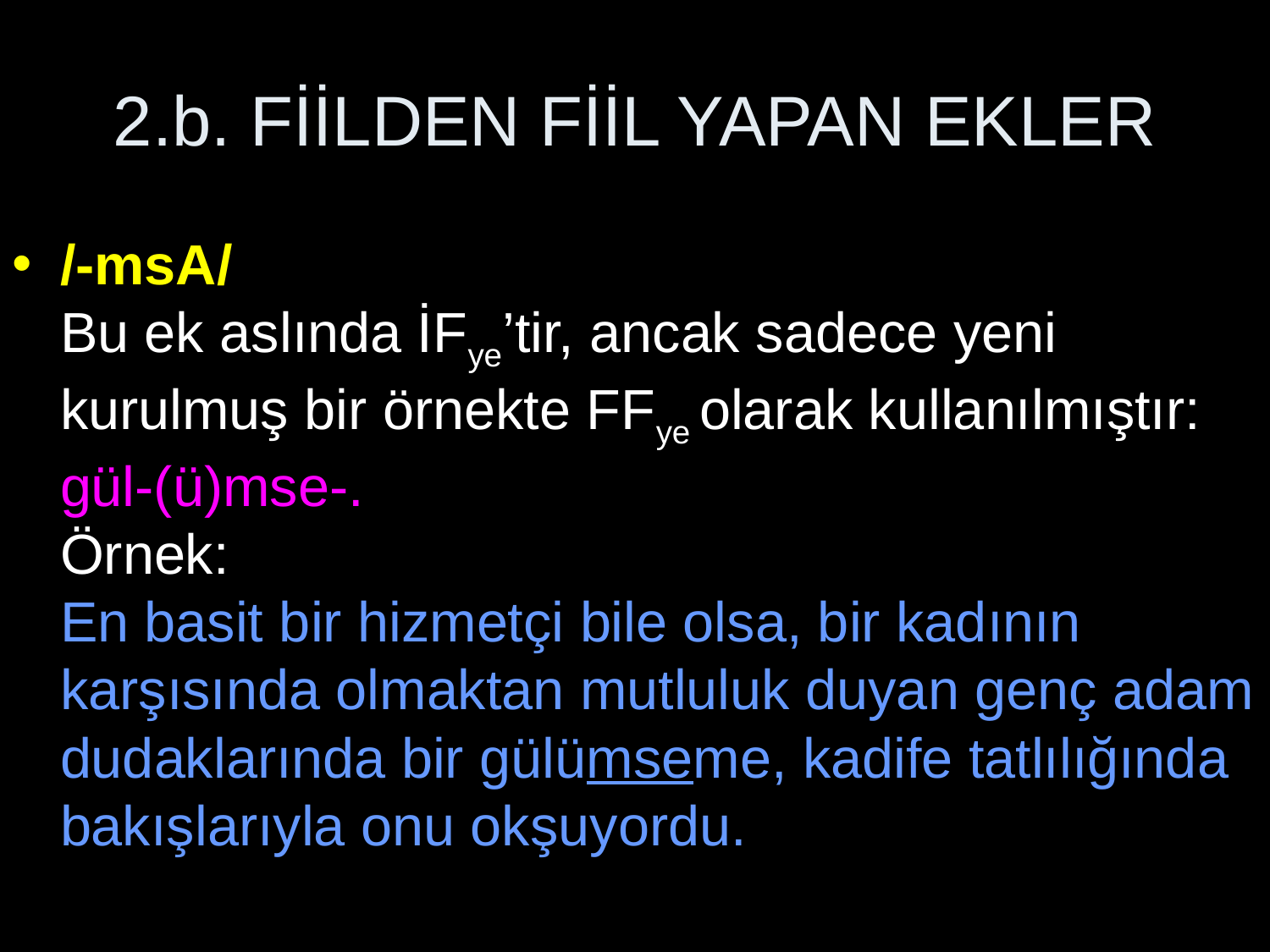

# 2.b. FİİLDEN FİİL YAPAN EKLER
/-msA/
Bu ek aslında İFye’tir, ancak sadece yeni kurulmuş bir örnekte FFye olarak kullanılmıştır:
gül-(ü)mse-.
Örnek:
En basit bir hizmetçi bile olsa, bir kadının karşısında olmaktan mutluluk duyan genç adam dudaklarında bir gülümseme, kadife tatlılığında bakışlarıyla onu okşuyordu.